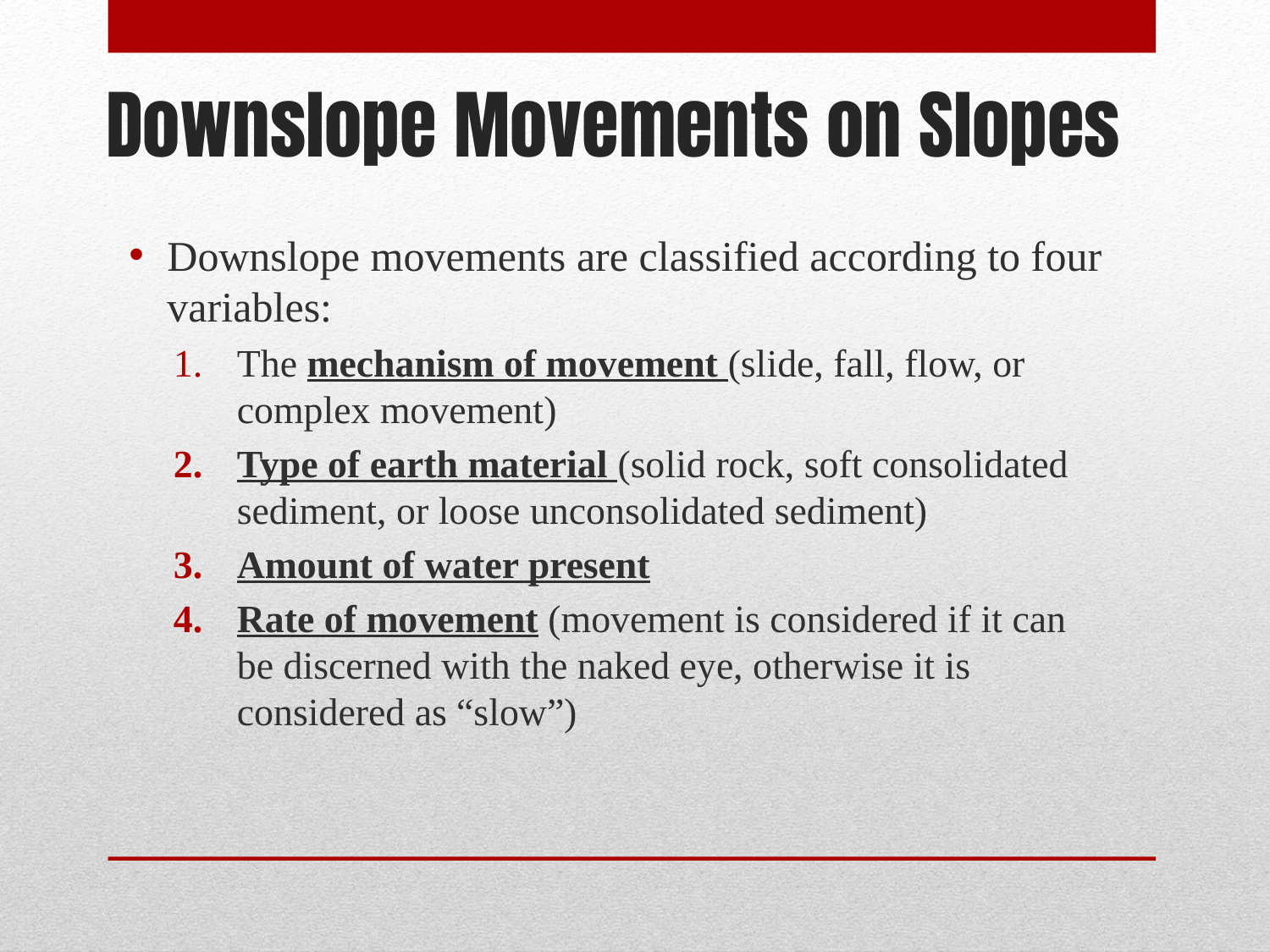

Downslope Movements on Slopes
Downslope movements are classified according to four variables:
The mechanism of movement (slide, fall, flow, or complex movement)
Type of earth material (solid rock, soft consolidated sediment, or loose unconsolidated sediment)
Amount of water present
Rate of movement (movement is considered if it can be discerned with the naked eye, otherwise it is considered as “slow”)